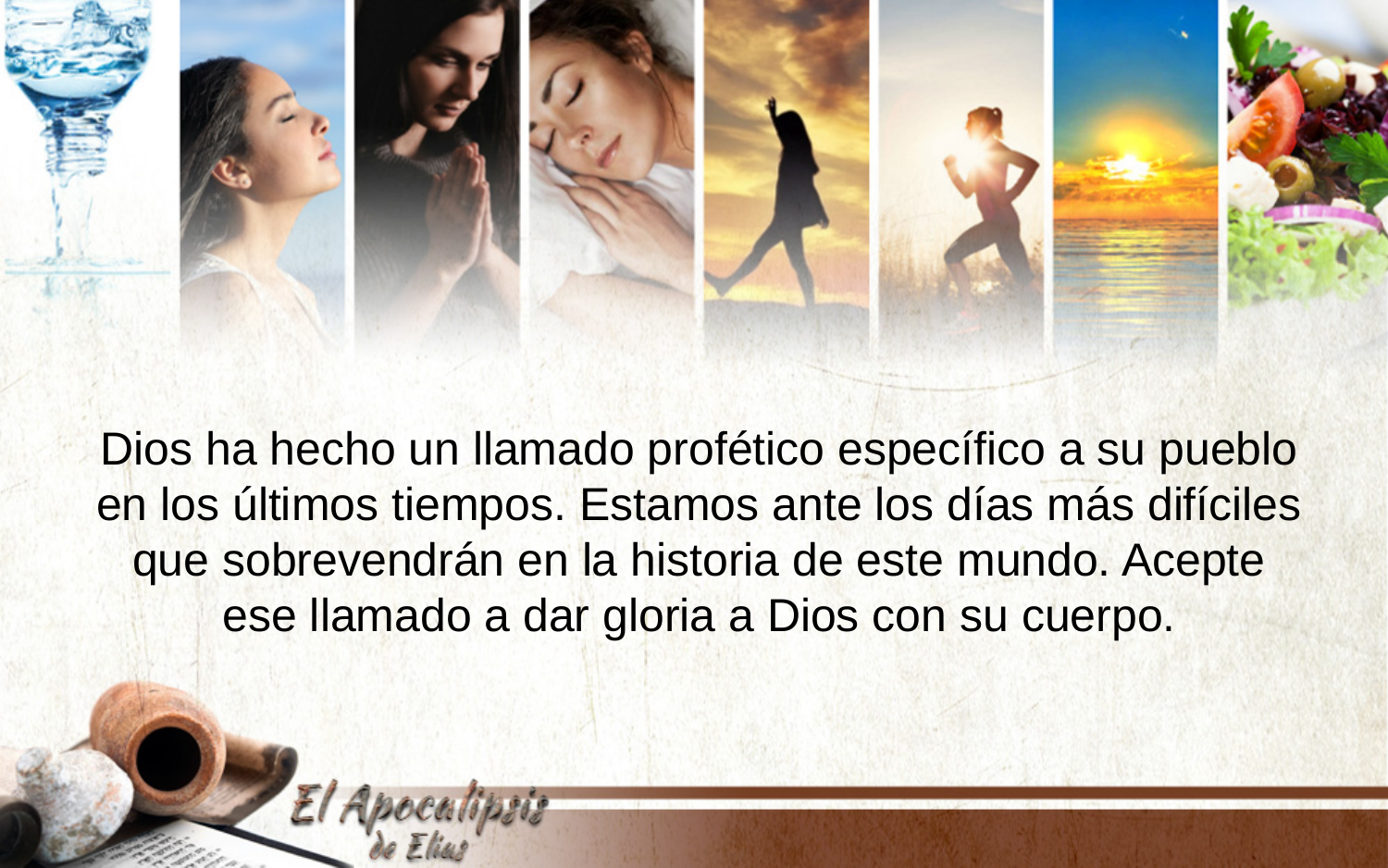

Dios ha hecho un llamado profético específico a su pueblo en los últimos tiempos. Estamos ante los días más difíciles que sobrevendrán en la historia de este mundo. Acepte ese llamado a dar gloria a Dios con su cuerpo.